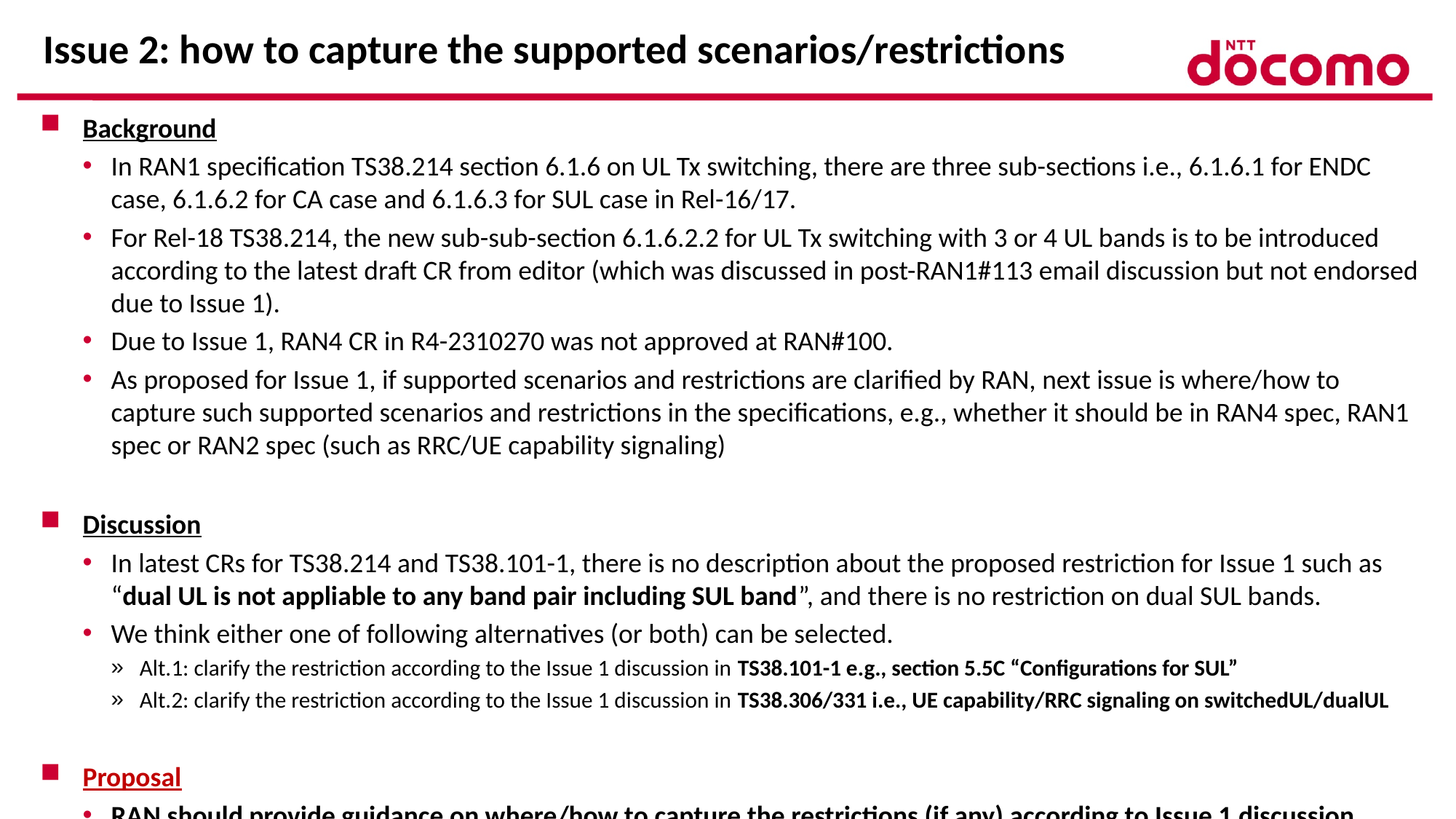

# Issue 2: how to capture the supported scenarios/restrictions
Background
In RAN1 specification TS38.214 section 6.1.6 on UL Tx switching, there are three sub-sections i.e., 6.1.6.1 for ENDC case, 6.1.6.2 for CA case and 6.1.6.3 for SUL case in Rel-16/17.
For Rel-18 TS38.214, the new sub-sub-section 6.1.6.2.2 for UL Tx switching with 3 or 4 UL bands is to be introduced according to the latest draft CR from editor (which was discussed in post-RAN1#113 email discussion but not endorsed due to Issue 1).
Due to Issue 1, RAN4 CR in R4-2310270 was not approved at RAN#100.
As proposed for Issue 1, if supported scenarios and restrictions are clarified by RAN, next issue is where/how to capture such supported scenarios and restrictions in the specifications, e.g., whether it should be in RAN4 spec, RAN1 spec or RAN2 spec (such as RRC/UE capability signaling)

Discussion
In latest CRs for TS38.214 and TS38.101-1, there is no description about the proposed restriction for Issue 1 such as “dual UL is not appliable to any band pair including SUL band”, and there is no restriction on dual SUL bands.
We think either one of following alternatives (or both) can be selected.
Alt.1: clarify the restriction according to the Issue 1 discussion in TS38.101-1 e.g., section 5.5C “Configurations for SUL”
Alt.2: clarify the restriction according to the Issue 1 discussion in TS38.306/331 i.e., UE capability/RRC signaling on switchedUL/dualUL

Proposal
RAN should provide guidance on where/how to capture the restrictions (if any) according to Issue 1 discussion.